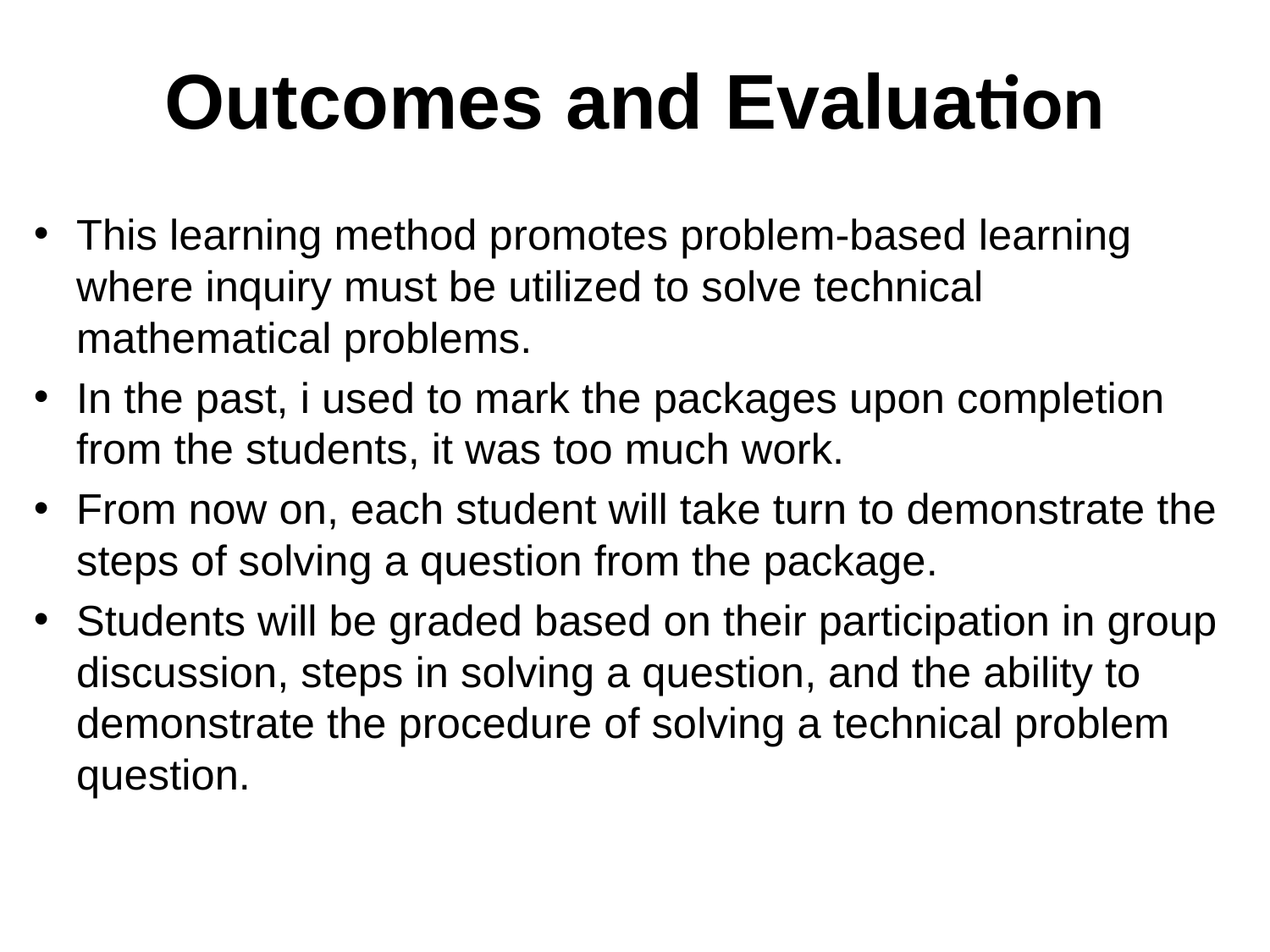

# Outcomes and Evaluation
This learning method promotes problem-based learning where inquiry must be utilized to solve technical mathematical problems.
In the past, i used to mark the packages upon completion from the students, it was too much work.
From now on, each student will take turn to demonstrate the steps of solving a question from the package.
Students will be graded based on their participation in group discussion, steps in solving a question, and the ability to demonstrate the procedure of solving a technical problem question.